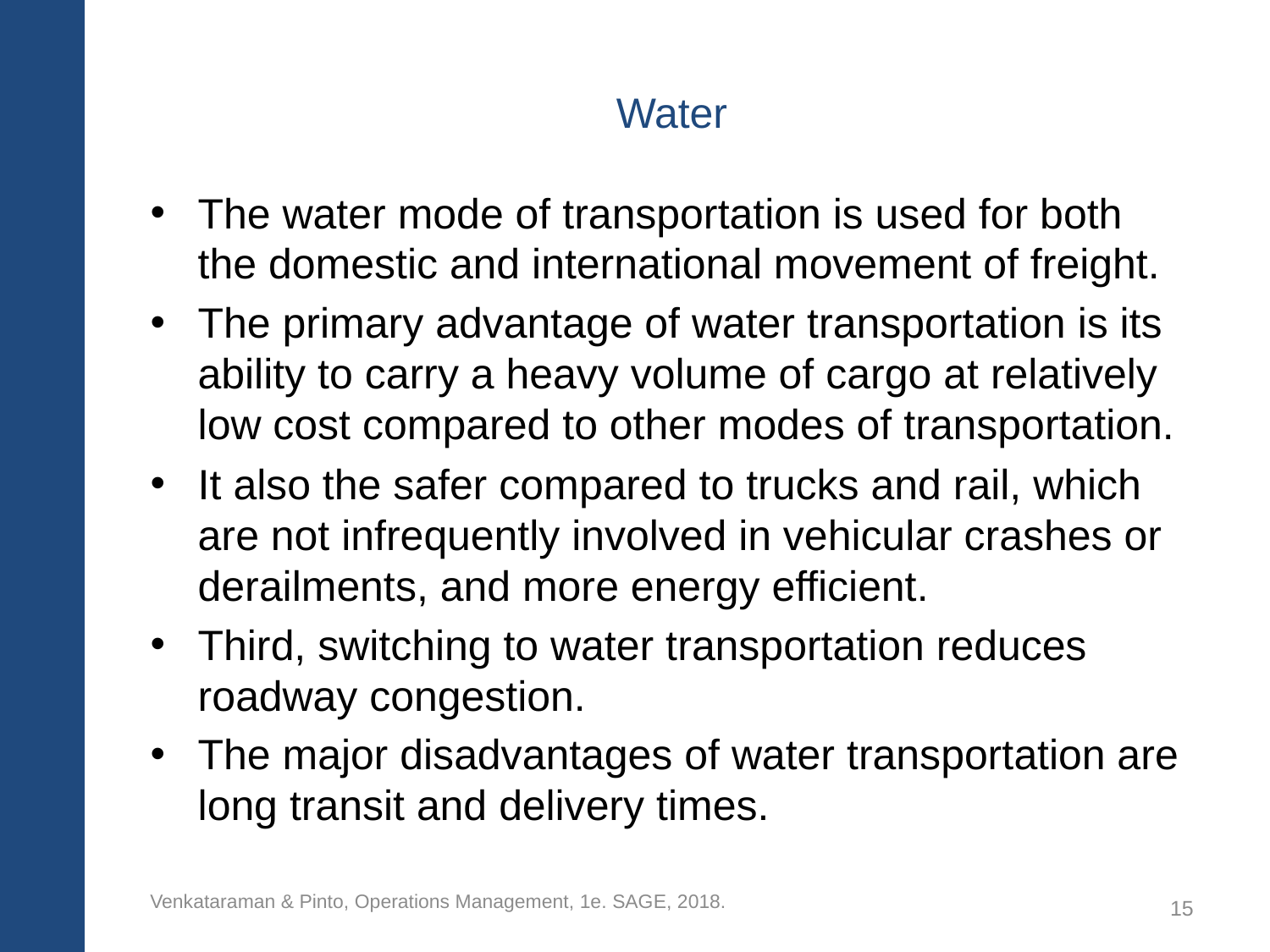

# Water
The water mode of transportation is used for both the domestic and international movement of freight.
The primary advantage of water transportation is its ability to carry a heavy volume of cargo at relatively low cost compared to other modes of transportation.
It also the safer compared to trucks and rail, which are not infrequently involved in vehicular crashes or derailments, and more energy efficient.
Third, switching to water transportation reduces roadway congestion.
The major disadvantages of water transportation are long transit and delivery times.
Venkataraman & Pinto, Operations Management, 1e. SAGE, 2018.
15